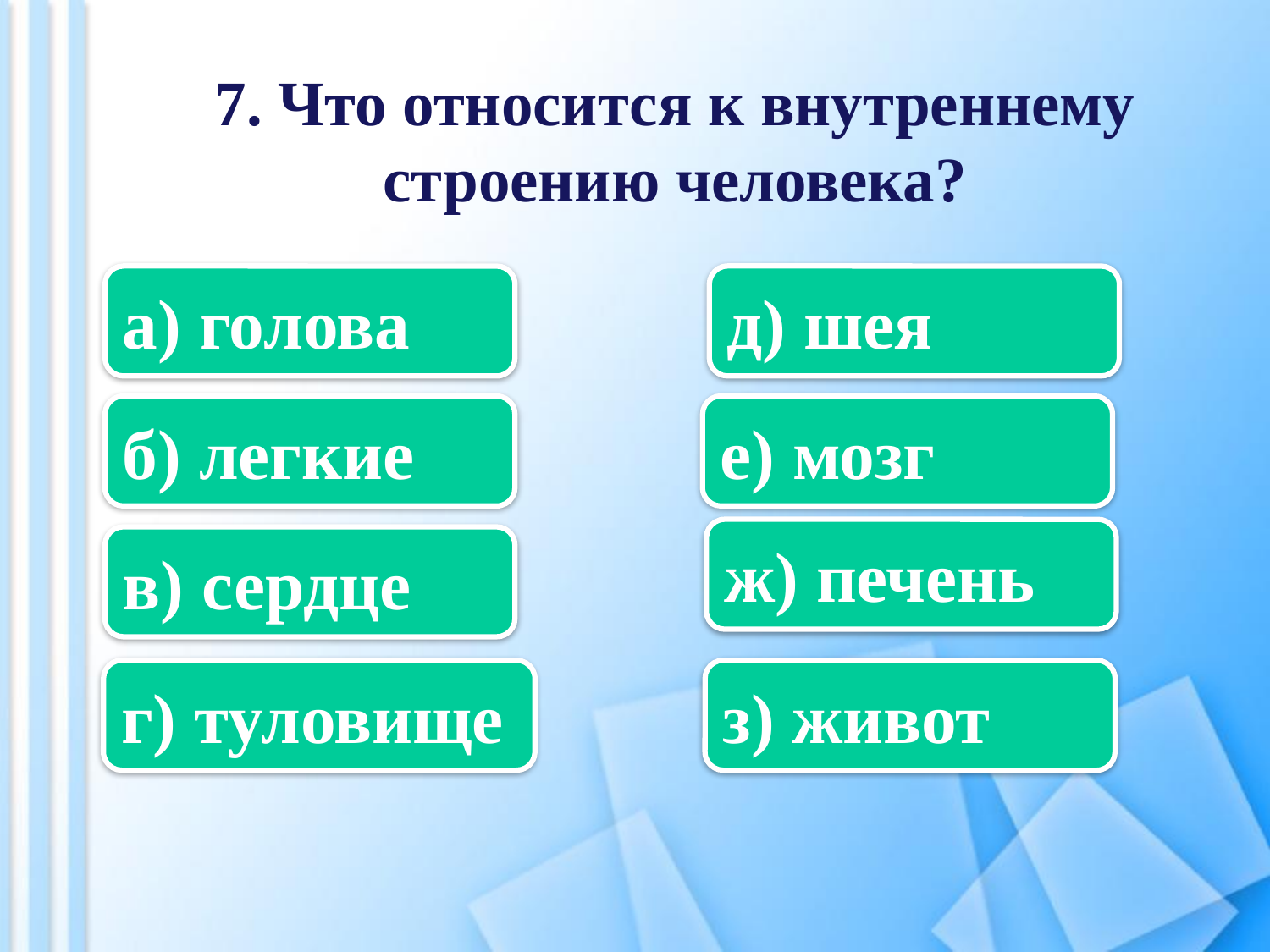

7. Что относится к внутреннему строению человека?
а) голова
д) шея
б) легкие
е) мозг
ж) печень
в) сердце

г) туловище
з) живот